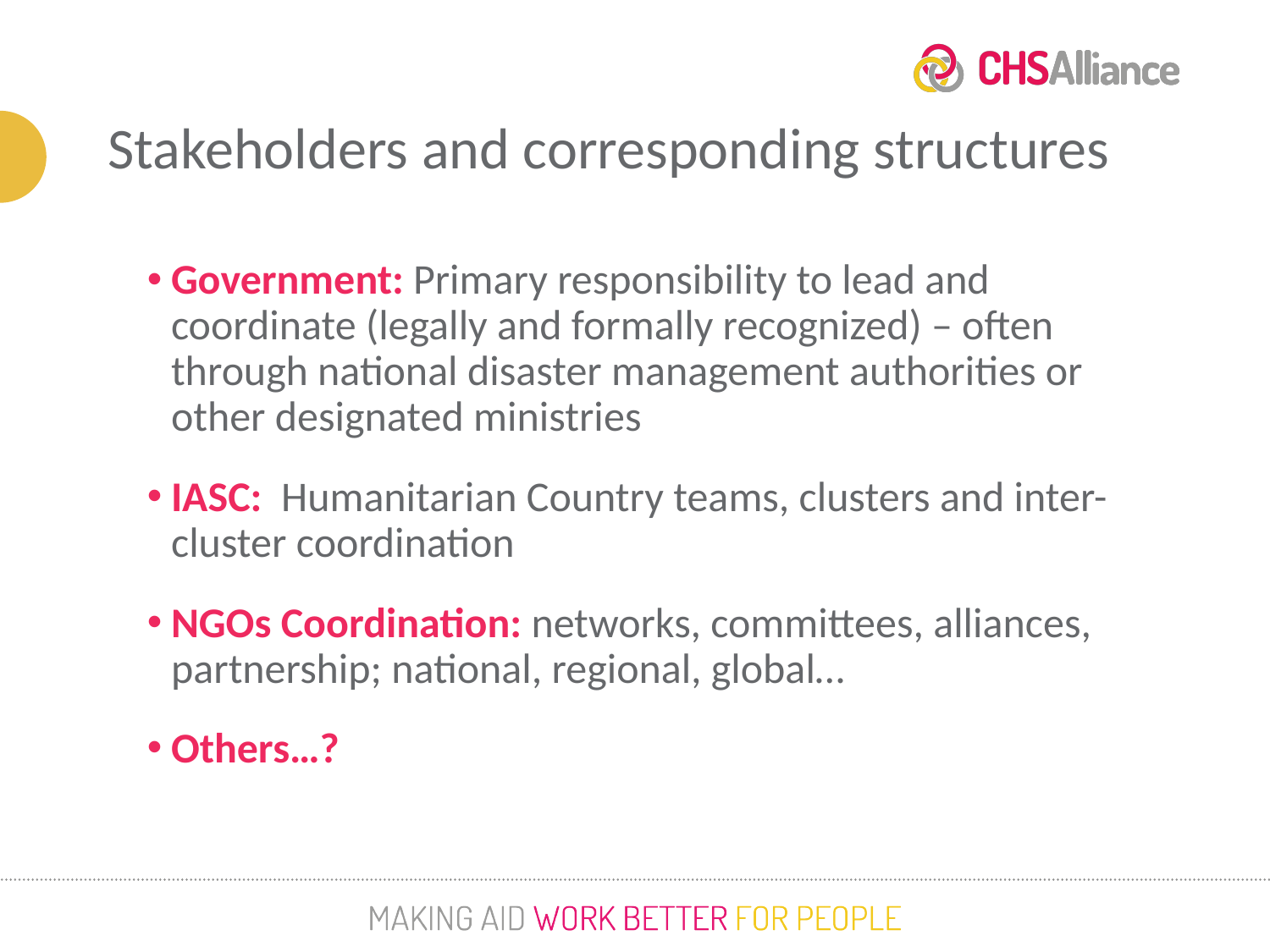

Stakeholders and corresponding structures
Government: Primary responsibility to lead and coordinate (legally and formally recognized) – often through national disaster management authorities or other designated ministries
IASC:  Humanitarian Country teams, clusters and inter-cluster coordination
NGOs Coordination: networks, committees, alliances, partnership; national, regional, global…
Others…?